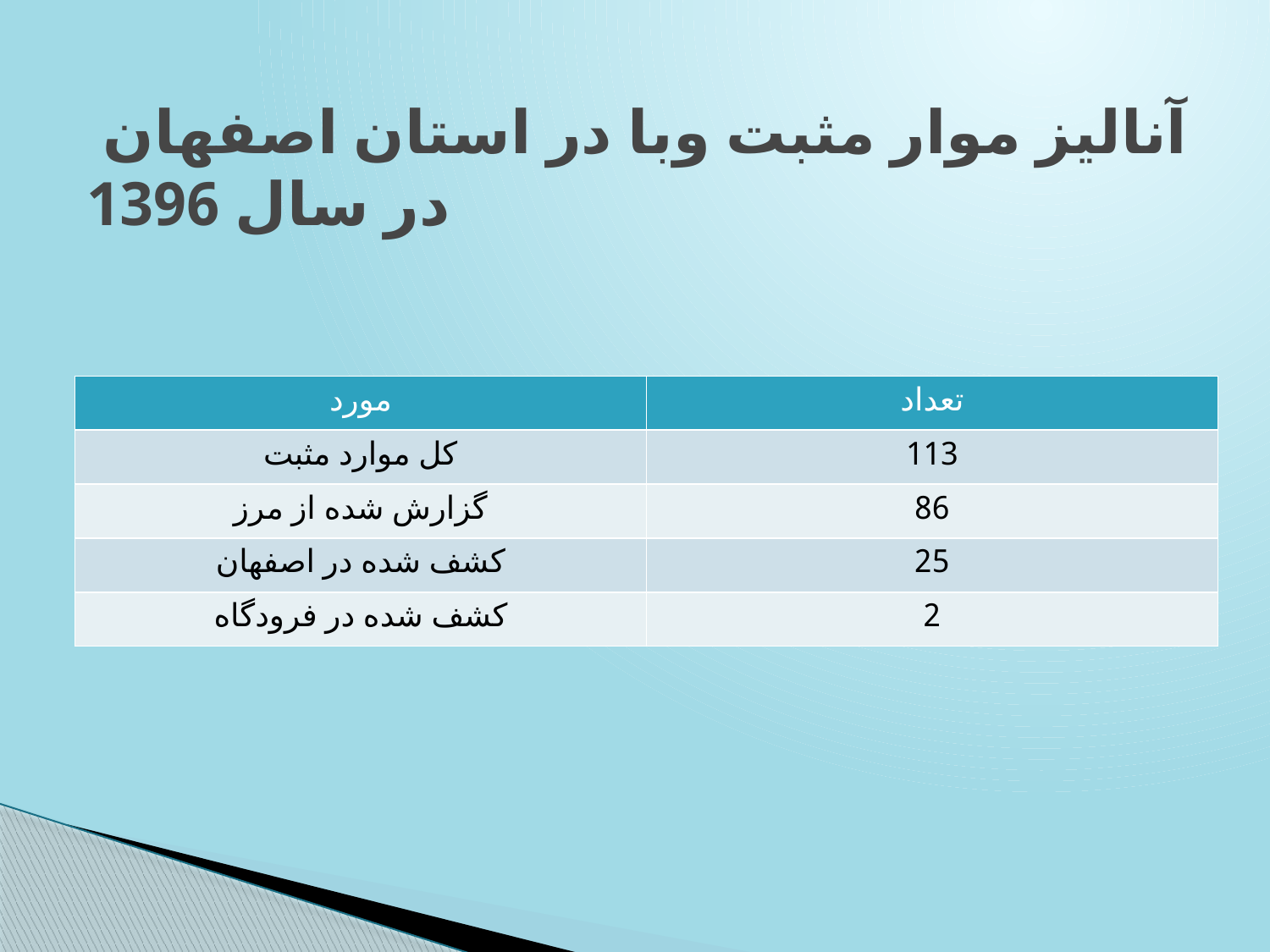

# آنالیز موار مثبت وبا در استان اصفهان در سال 1396
| مورد | تعداد |
| --- | --- |
| کل موارد مثبت | 113 |
| گزارش شده از مرز | 86 |
| کشف شده در اصفهان | 25 |
| کشف شده در فرودگاه | 2 |